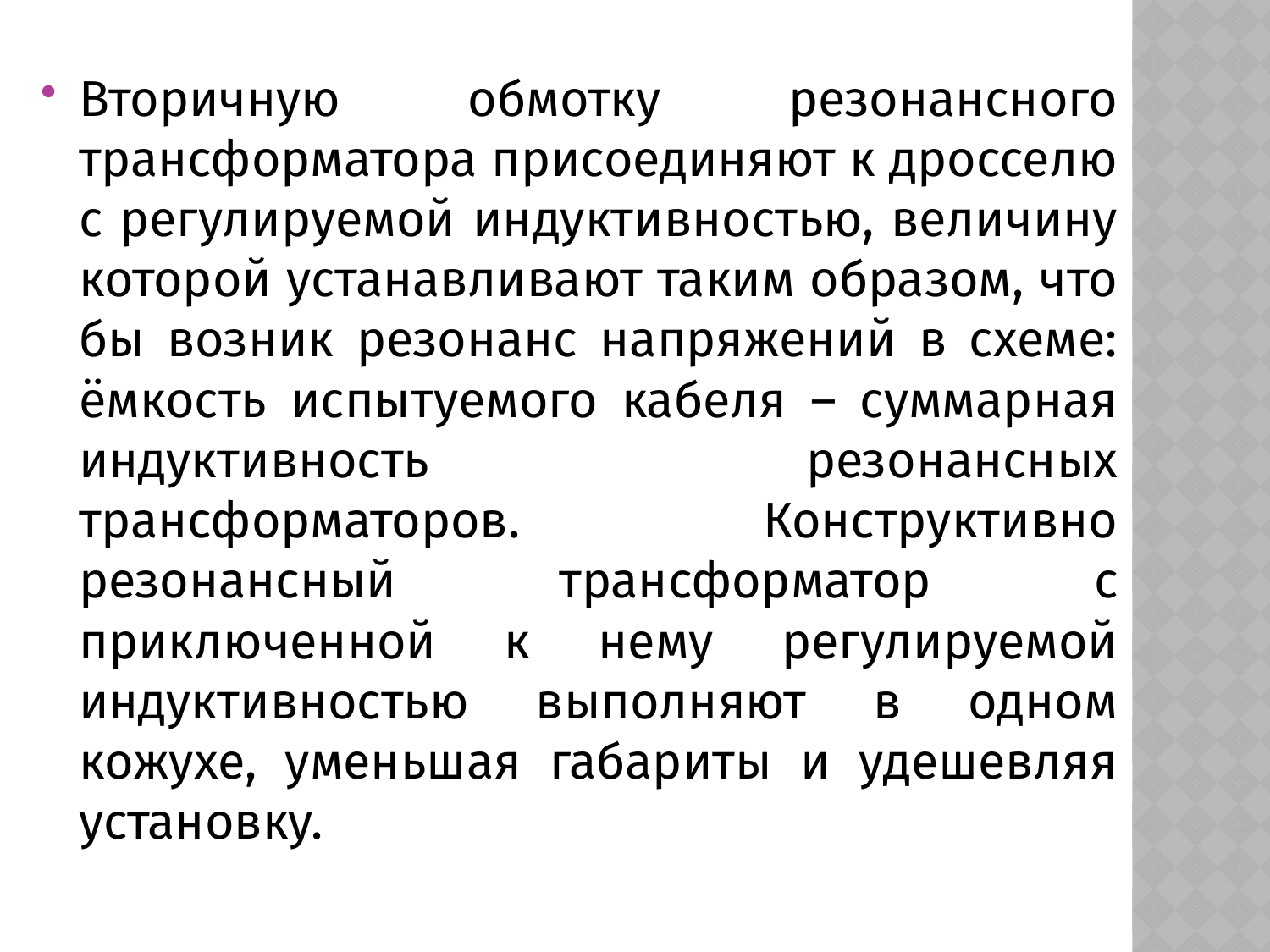

#
Вторичную обмотку резонансного трансформатора присоединяют к дросселю с регулируемой индуктивностью, величину которой устанавливают таким образом, что бы возник резонанс напряжений в схеме: ёмкость испытуемого кабеля – суммарная индуктивность резонансных трансформаторов. Конструктивно резонансный трансформатор с приключенной к нему регулируемой индуктивностью выполняют в одном кожухе, уменьшая габариты и удешевляя установку.